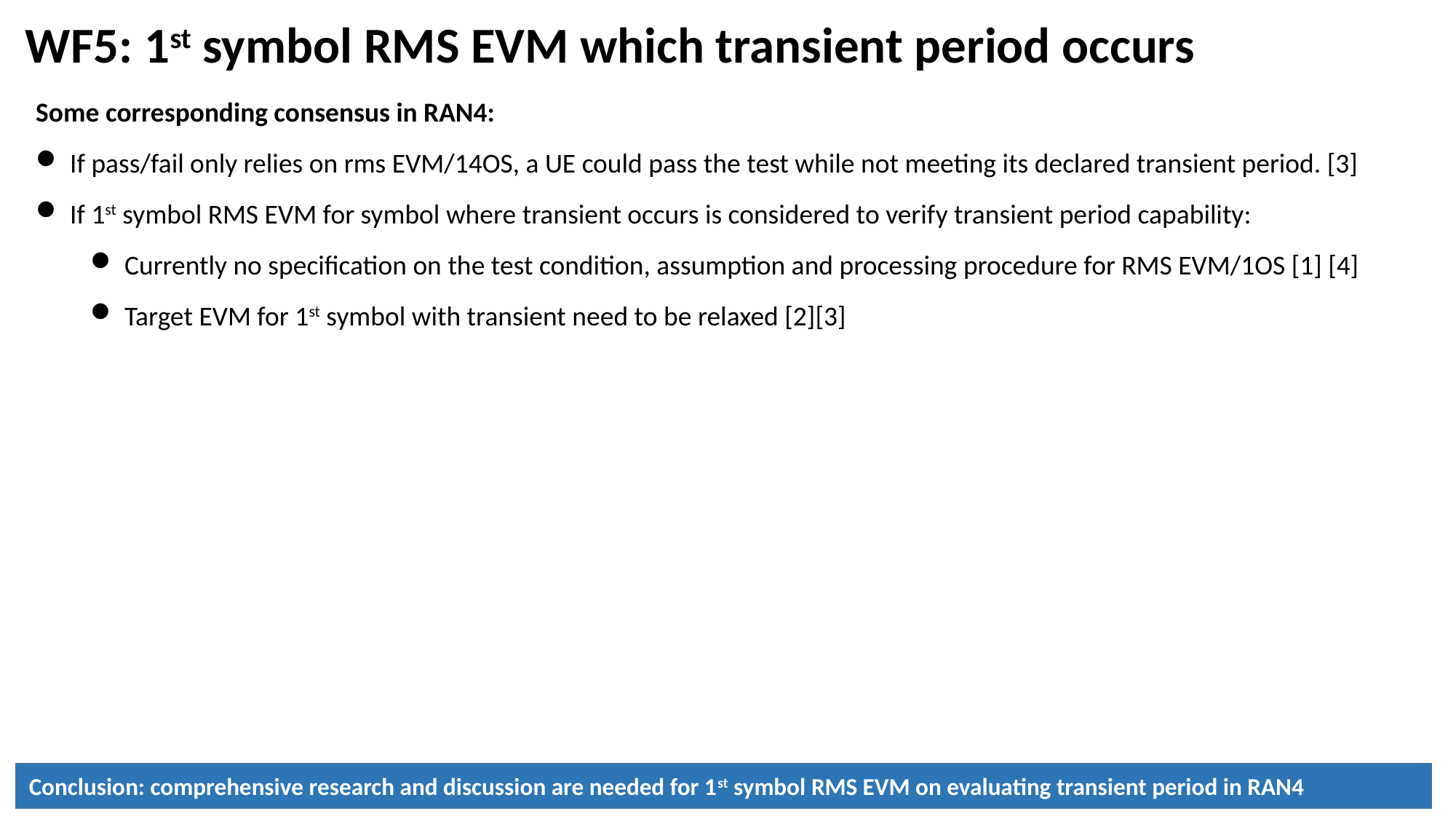

WF5: 1st symbol RMS EVM which transient period occurs
Some corresponding consensus in RAN4:
If pass/fail only relies on rms EVM/14OS, a UE could pass the test while not meeting its declared transient period. [3]
If 1st symbol RMS EVM for symbol where transient occurs is considered to verify transient period capability:
Currently no specification on the test condition, assumption and processing procedure for RMS EVM/1OS [1] [4]
Target EVM for 1st symbol with transient need to be relaxed [2][3]

Conclusion: comprehensive research and discussion are needed for 1st symbol RMS EVM on evaluating transient period in RAN4